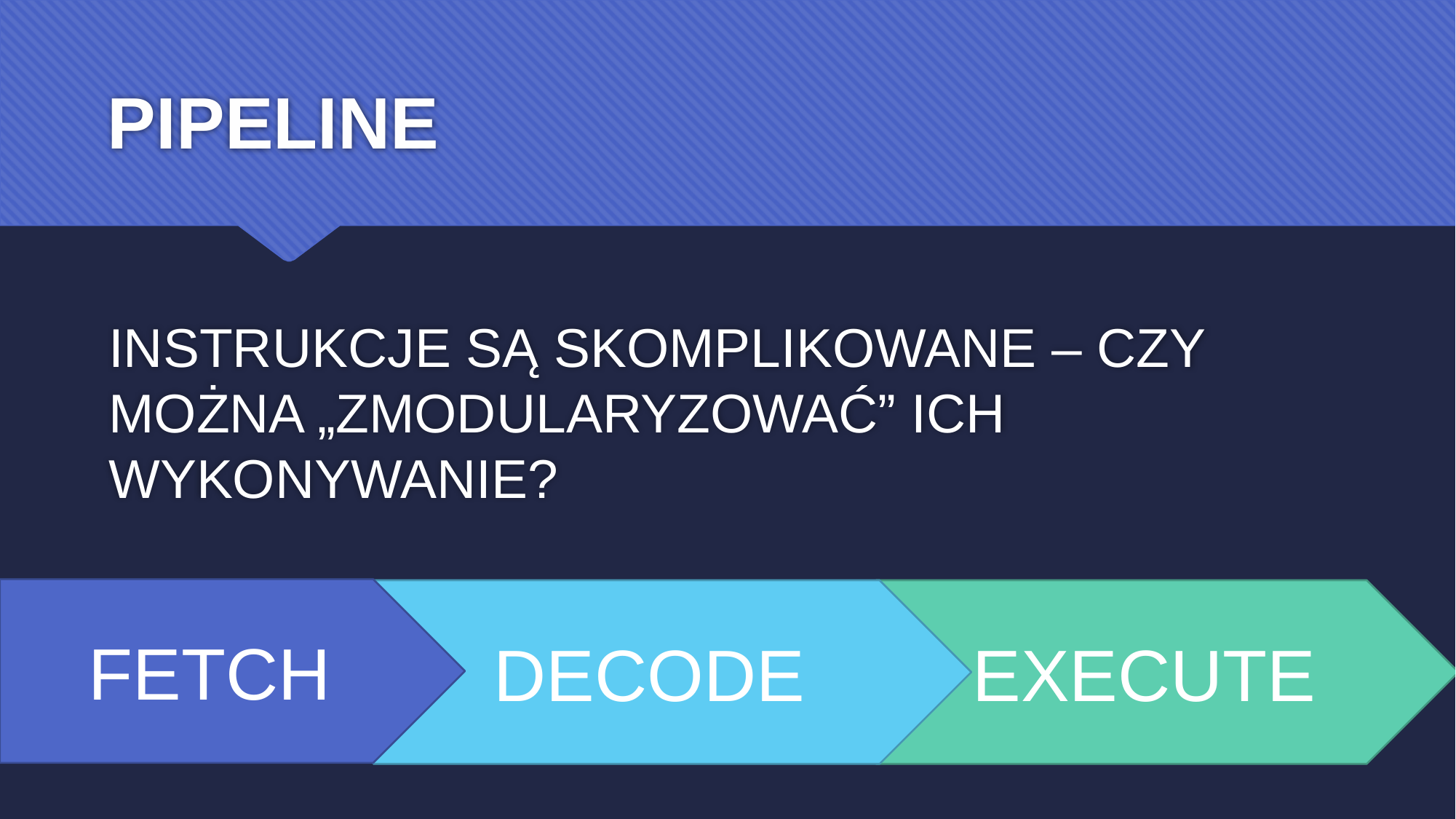

# PIPELINE
INSTRUKCJE SĄ SKOMPLIKOWANE – CZY MOŻNA „ZMODULARYZOWAĆ” ICH WYKONYWANIE?
FETCH
DECODE
EXECUTE